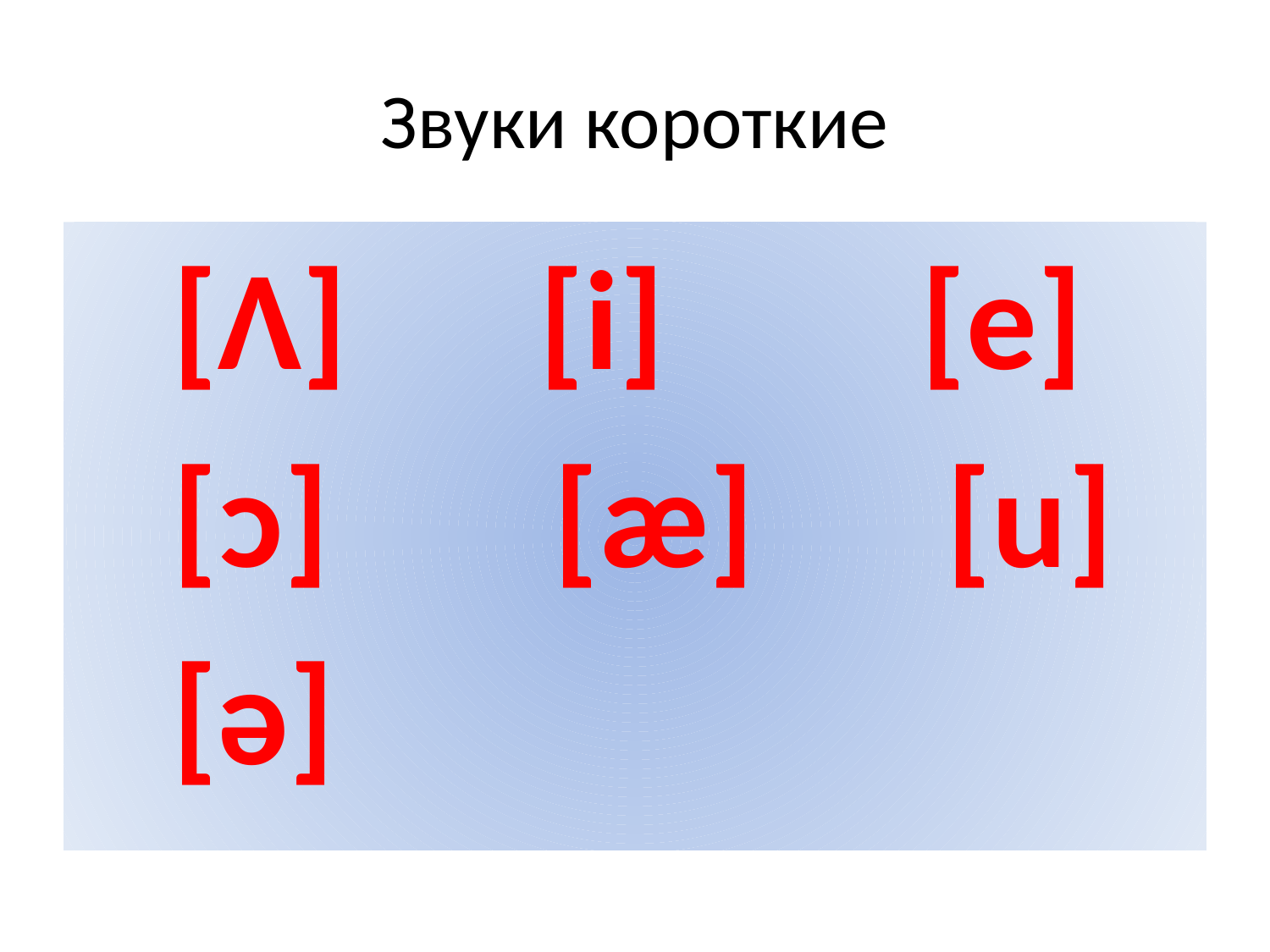

# Звуки короткие
   [Λ]      [i]        [e]
   [ᴐ]       [æ]      [u]
   [ə]